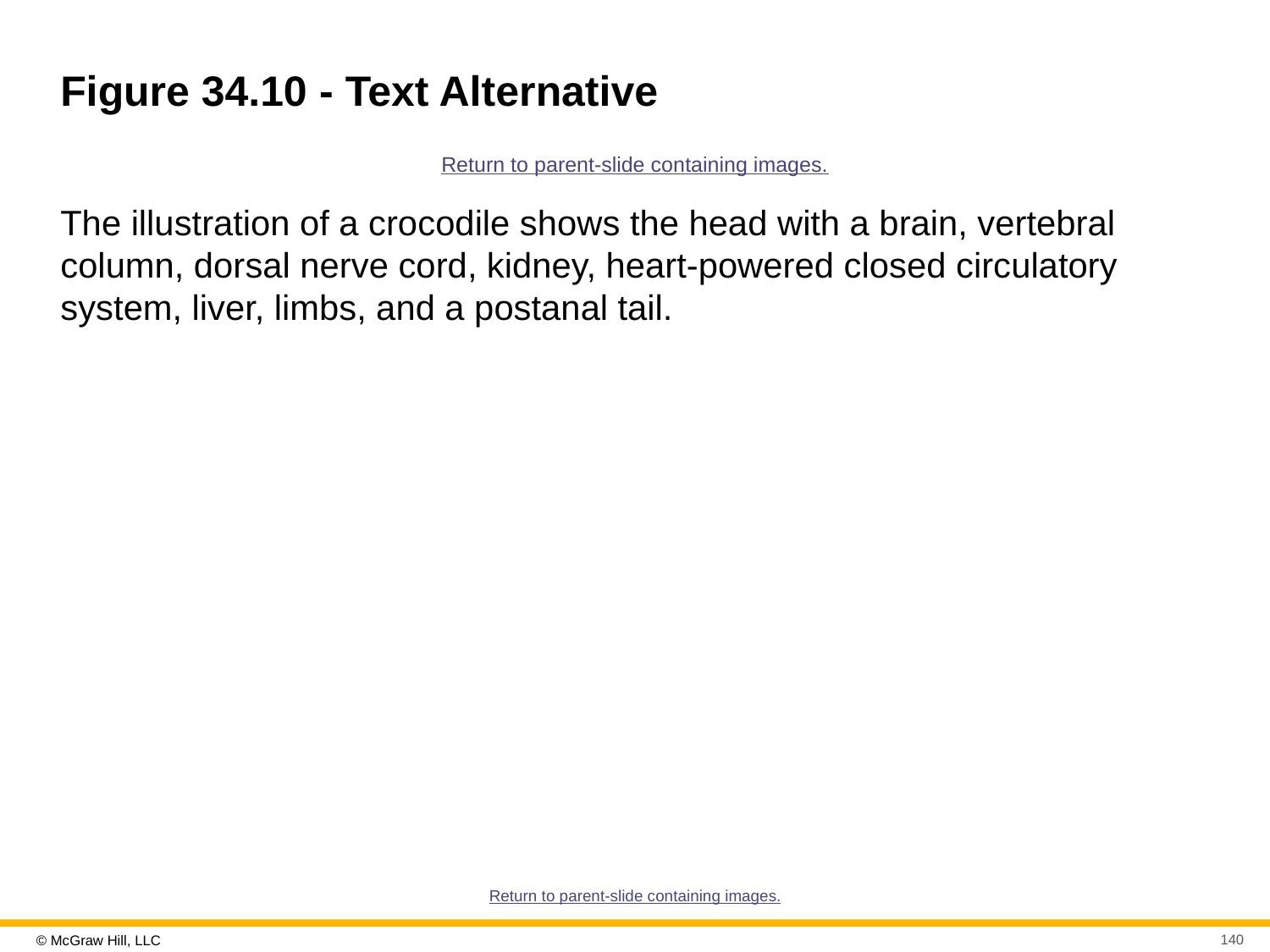

# Figure 34.10 - Text Alternative
Return to parent-slide containing images.
The illustration of a crocodile shows the head with a brain, vertebral column, dorsal nerve cord, kidney, heart-powered closed circulatory system, liver, limbs, and a postanal tail.
Return to parent-slide containing images.
140